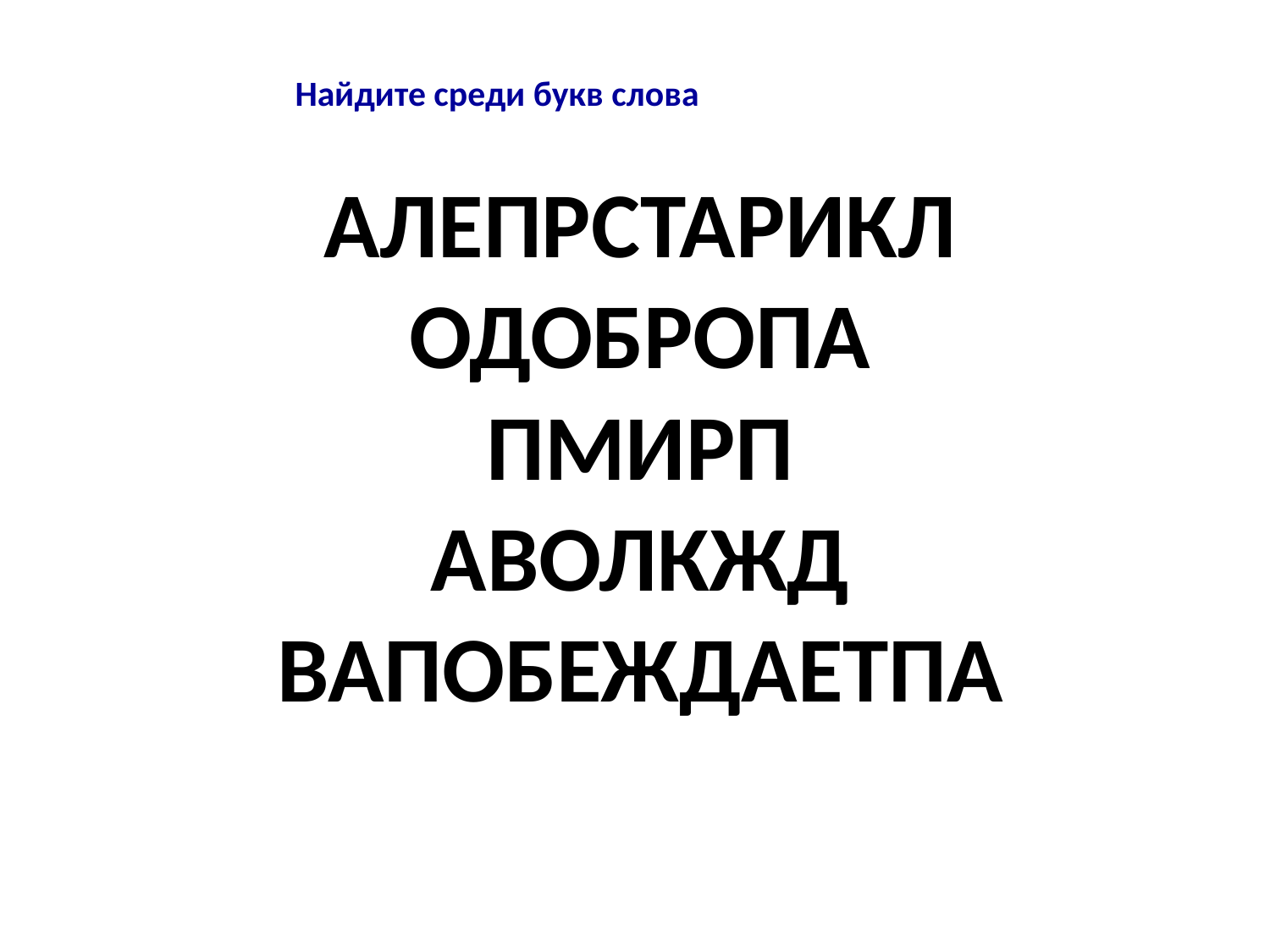

Найдите среди букв слова

# АЛЕПРСТАРИКЛ ОДОБРОПА ПМИРП АВОЛКЖД ВАПОБЕЖДАЕТПА